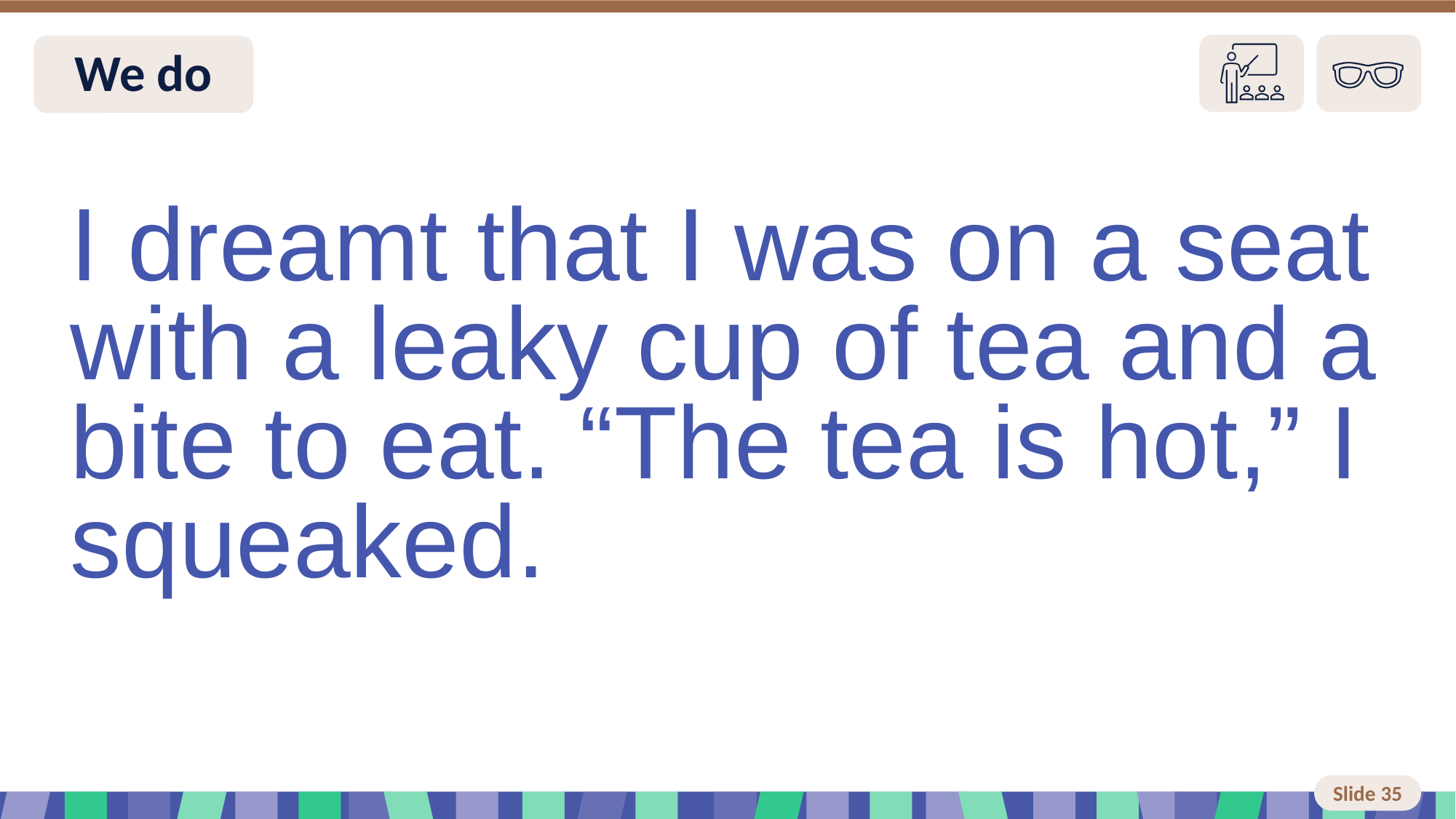

# Slide 35 We do
I dreamt that I was on a seat with a leaky cup of tea and a bite to eat. “The tea is hot,” I squeaked.